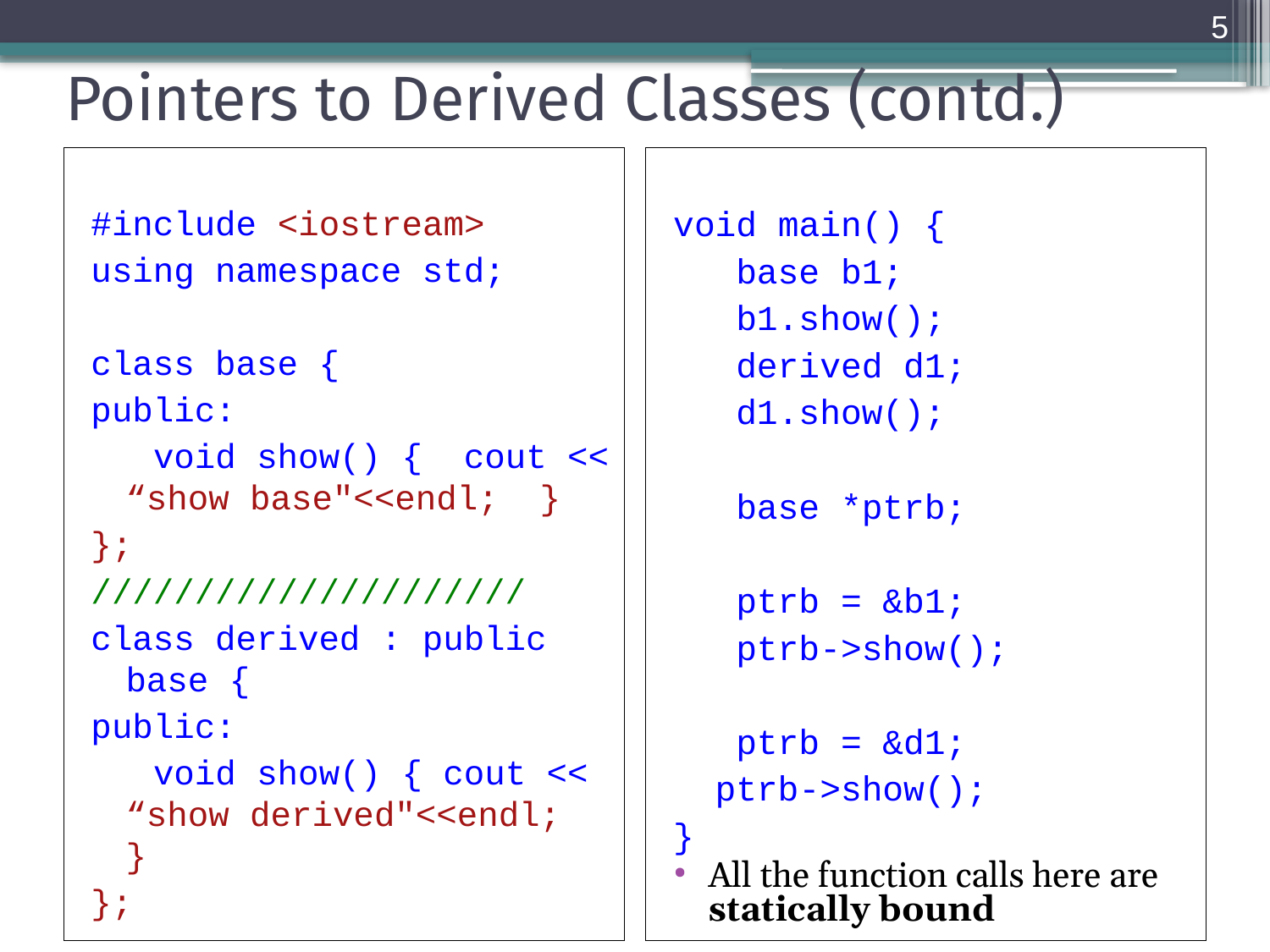

5
# Pointers to Derived Classes (contd.)

#include <iostream>
using namespace std;

class base {
public:
   void show() {  cout << “show base"<<endl;  }
};
/////////////////////
class derived : public base {
public:
   void show() { cout << “show derived"<<endl;   }
};

void main() {
   base b1;
   b1.show();
   derived d1;
   d1.show();

   base *ptrb;

   ptrb = &b1;
   ptrb->show();

   ptrb = &d1;
  ptrb->show();
}
All the function calls here are statically bound